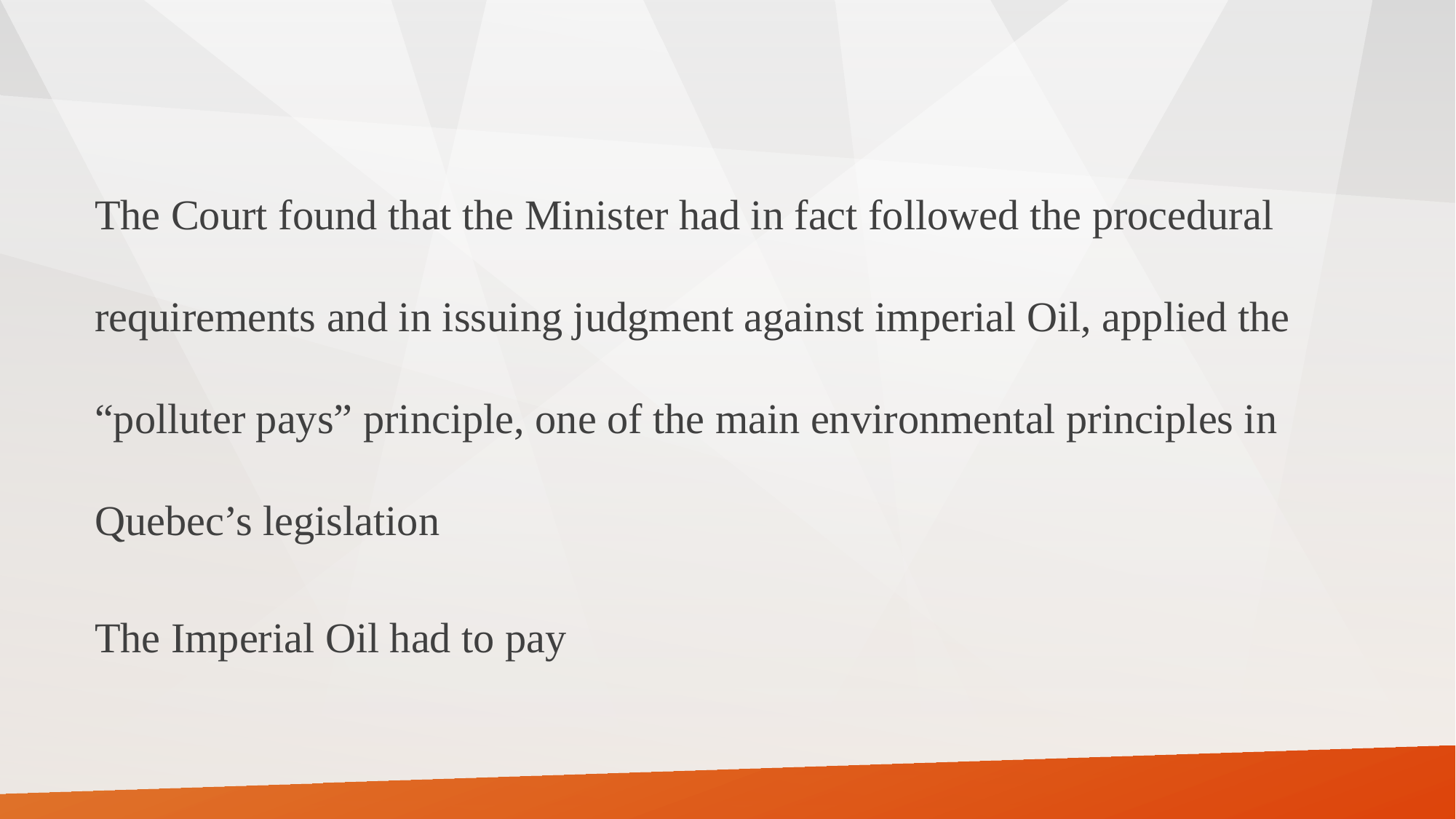

The Court found that the Minister had in fact followed the procedural requirements and in issuing judgment against imperial Oil, applied the “polluter pays” principle, one of the main environmental principles in Quebec’s legislation
The Imperial Oil had to pay